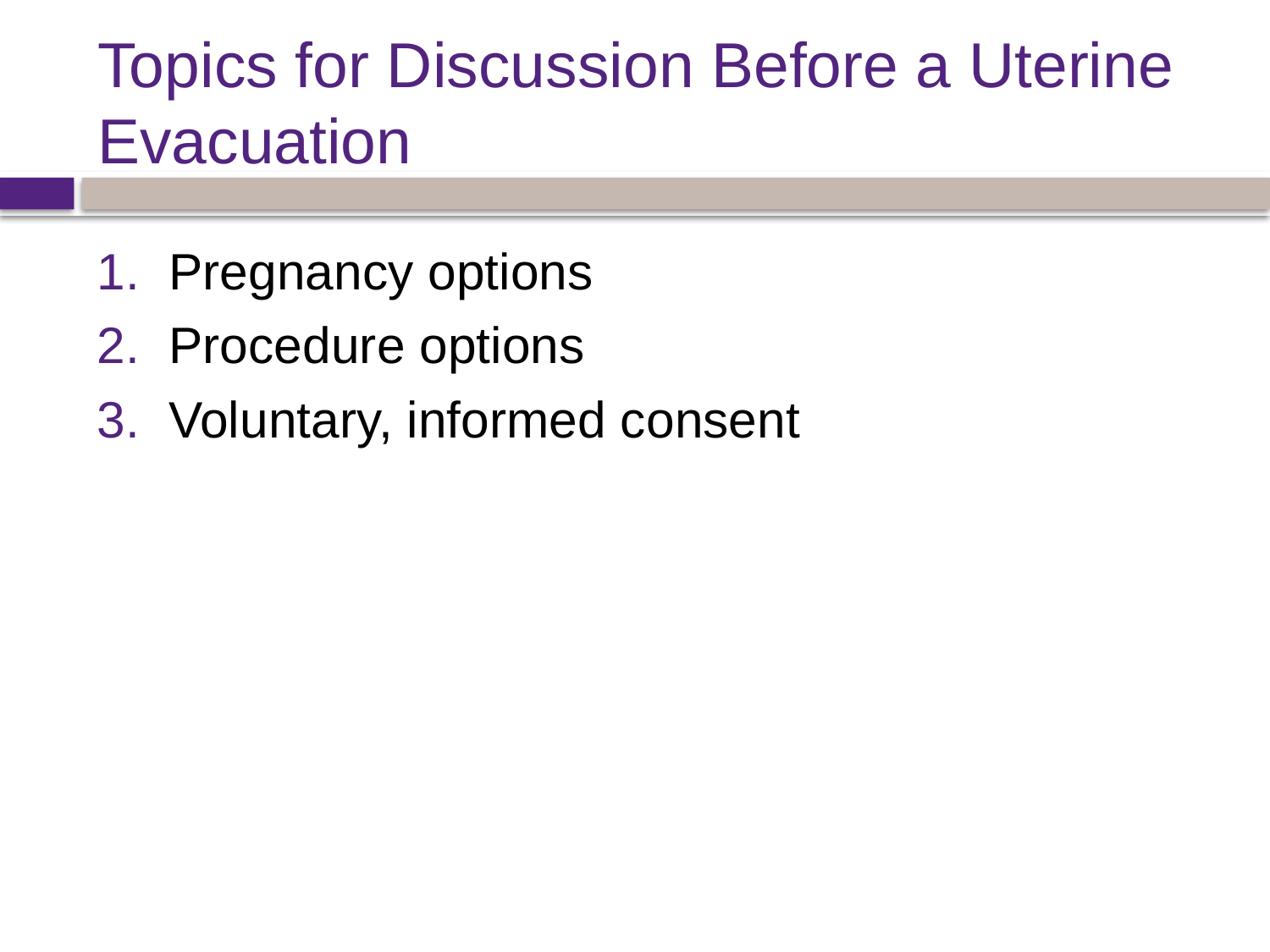

# Topics for Discussion Before a Uterine Evacuation
Pregnancy options
Procedure options
Voluntary, informed consent